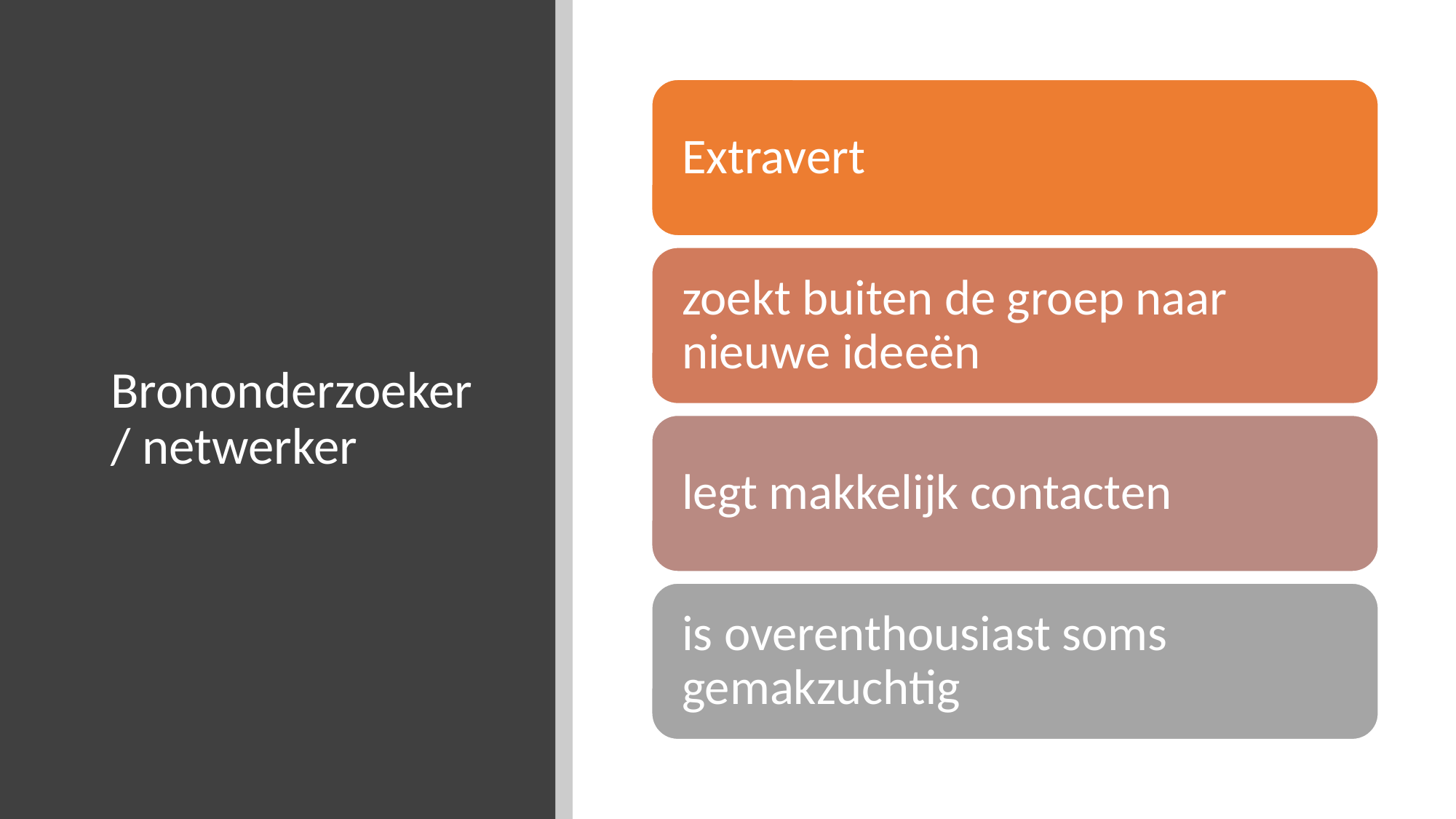

Extravert
zoekt buiten de groep naar nieuwe ideeën
legt makkelijk contacten
is overenthousiast soms gemakzuchtig
# Brononderzoeker/ netwerker